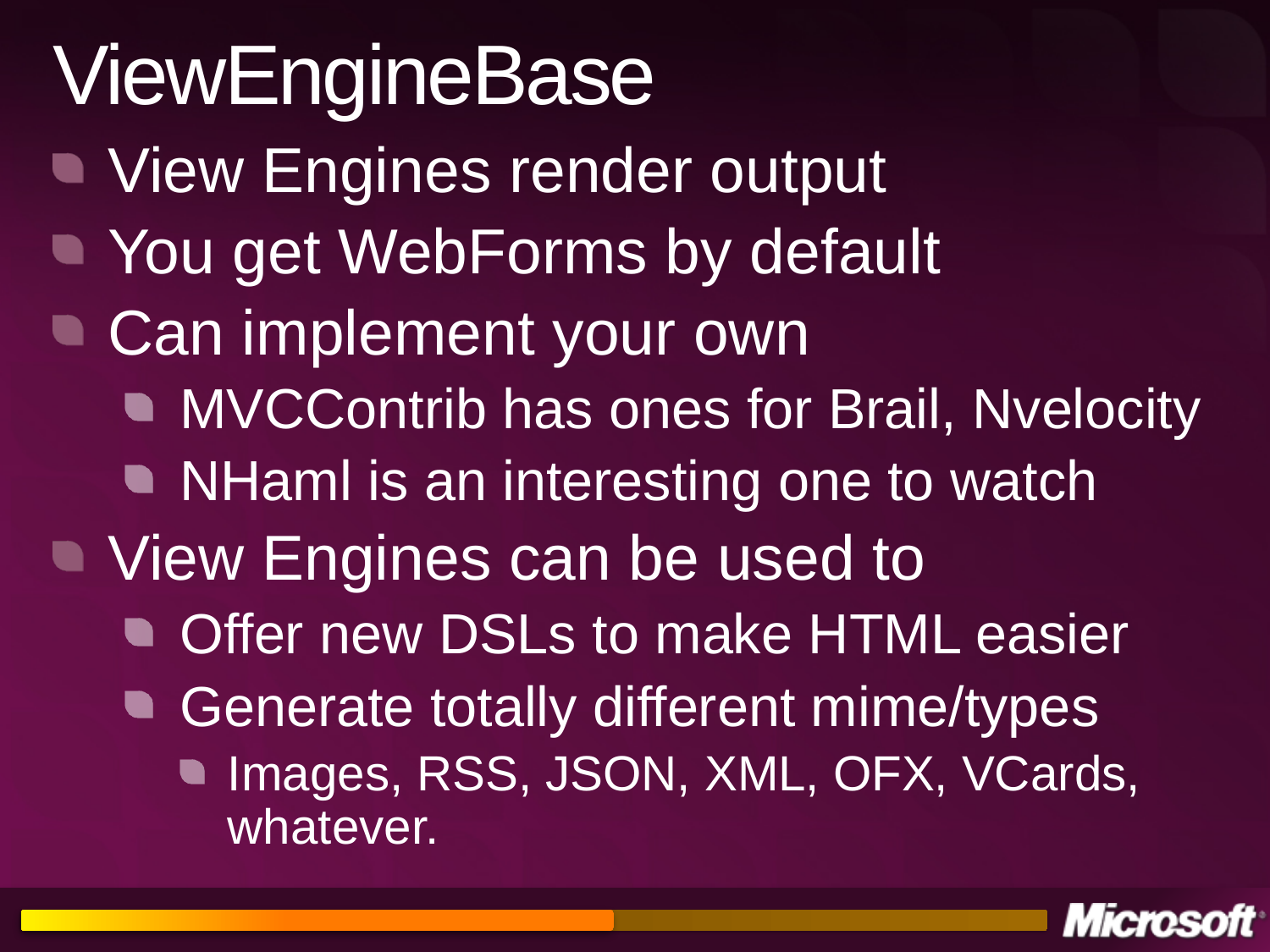

# ViewEngineBase
View Engines render output
You get WebForms by default
Can implement your own
MVCContrib has ones for Brail, Nvelocity
NHaml is an interesting one to watch
View Engines can be used to
Offer new DSLs to make HTML easier
Generate totally different mime/types
Images, RSS, JSON, XML, OFX, VCards, whatever.